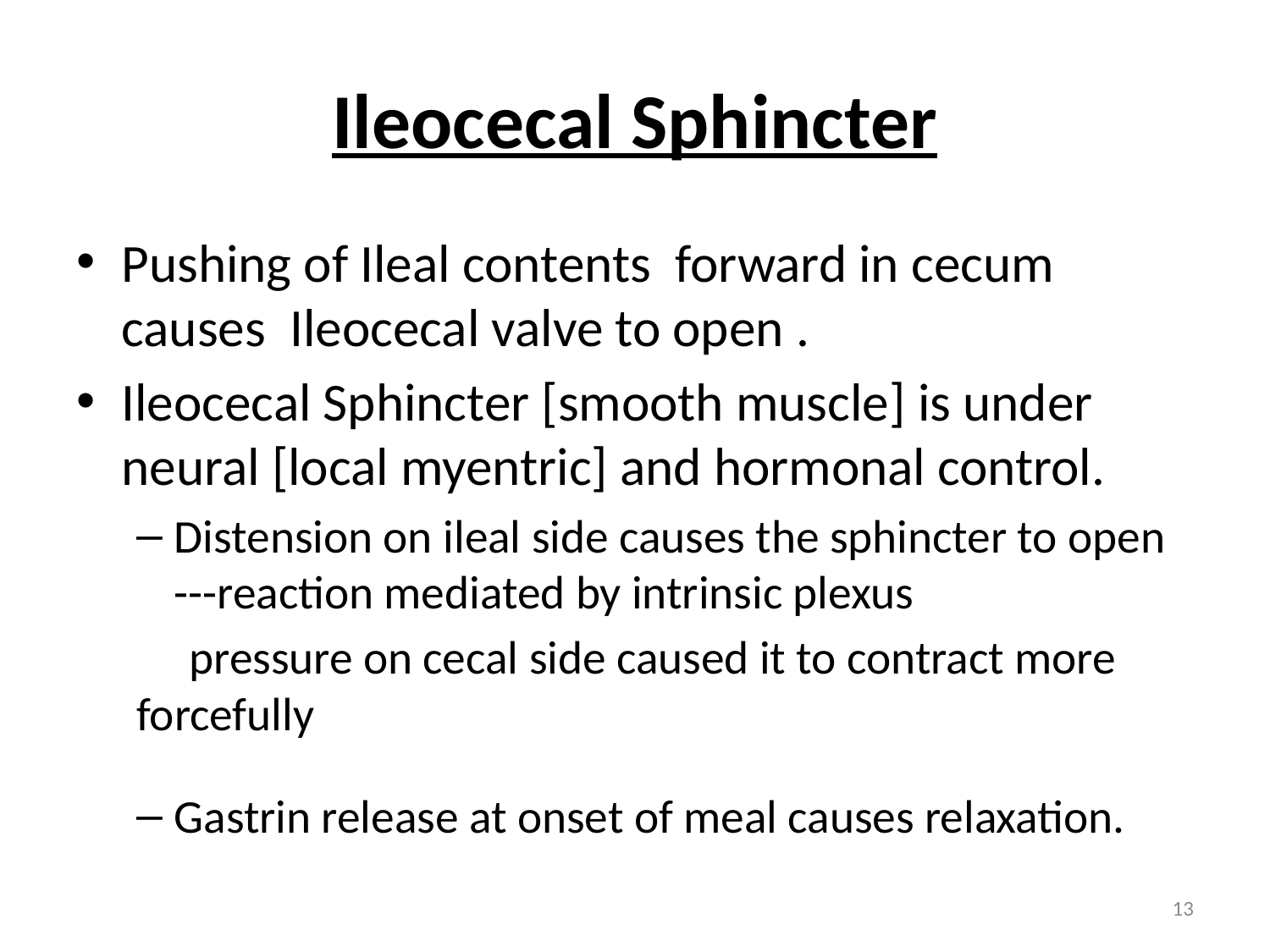

# Ileocecal Sphincter
Pushing of Ileal contents  forward in cecum causes  Ileocecal valve to open .
Ileocecal Sphincter [smooth muscle] is under neural [local myentric] and hormonal control.
Distension on ileal side causes the sphincter to open ---reaction mediated by intrinsic plexus
     pressure on cecal side caused it to contract more    	forcefully

Gastrin release at onset of meal causes relaxation.
13